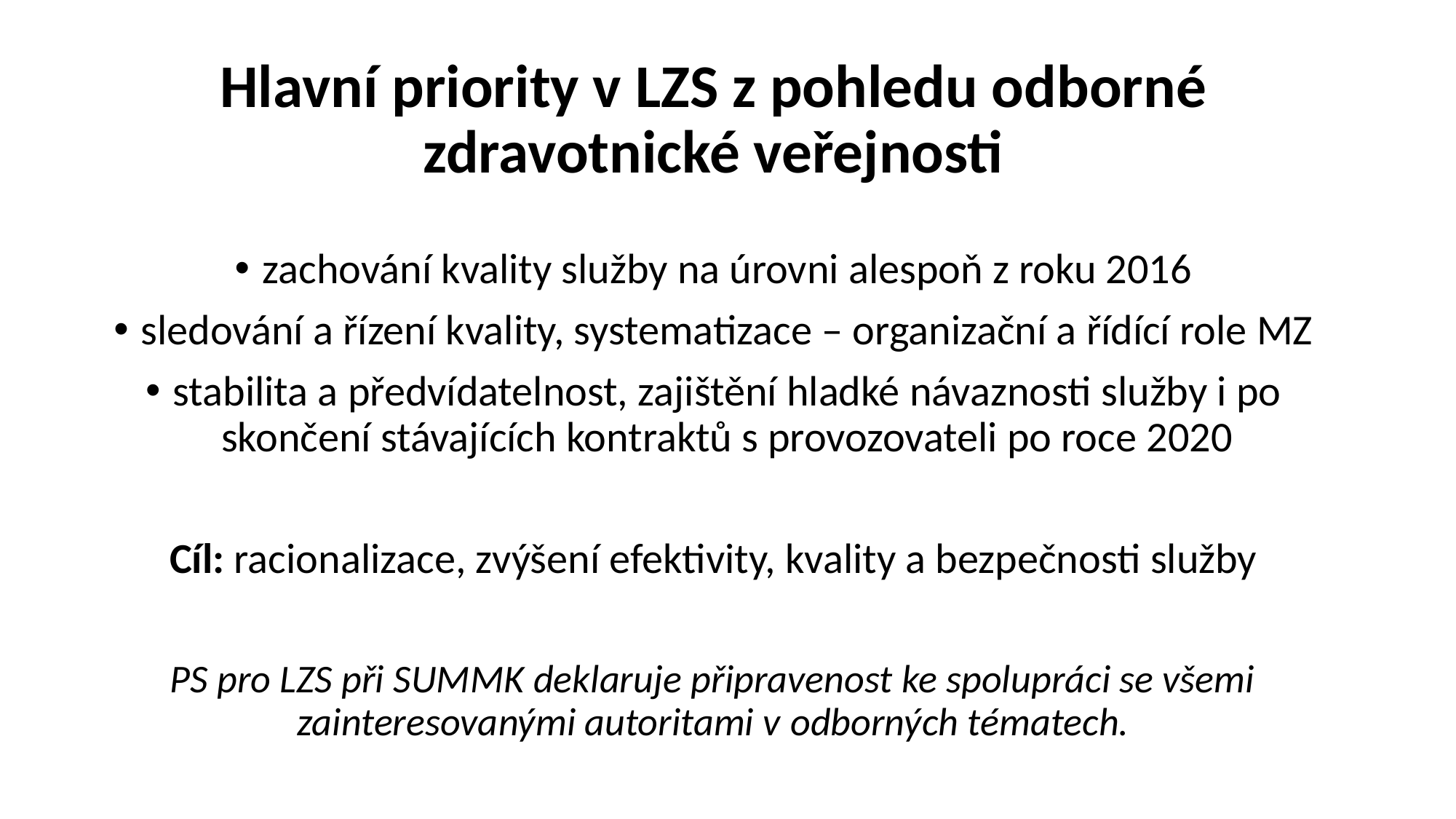

# Hlavní priority v LZS z pohledu odborné zdravotnické veřejnosti
zachování kvality služby na úrovni alespoň z roku 2016
sledování a řízení kvality, systematizace – organizační a řídící role MZ
stabilita a předvídatelnost, zajištění hladké návaznosti služby i po skončení stávajících kontraktů s provozovateli po roce 2020

Cíl: racionalizace, zvýšení efektivity, kvality a bezpečnosti služby

PS pro LZS při SUMMK deklaruje připravenost ke spolupráci se všemi zainteresovanými autoritami v odborných tématech.